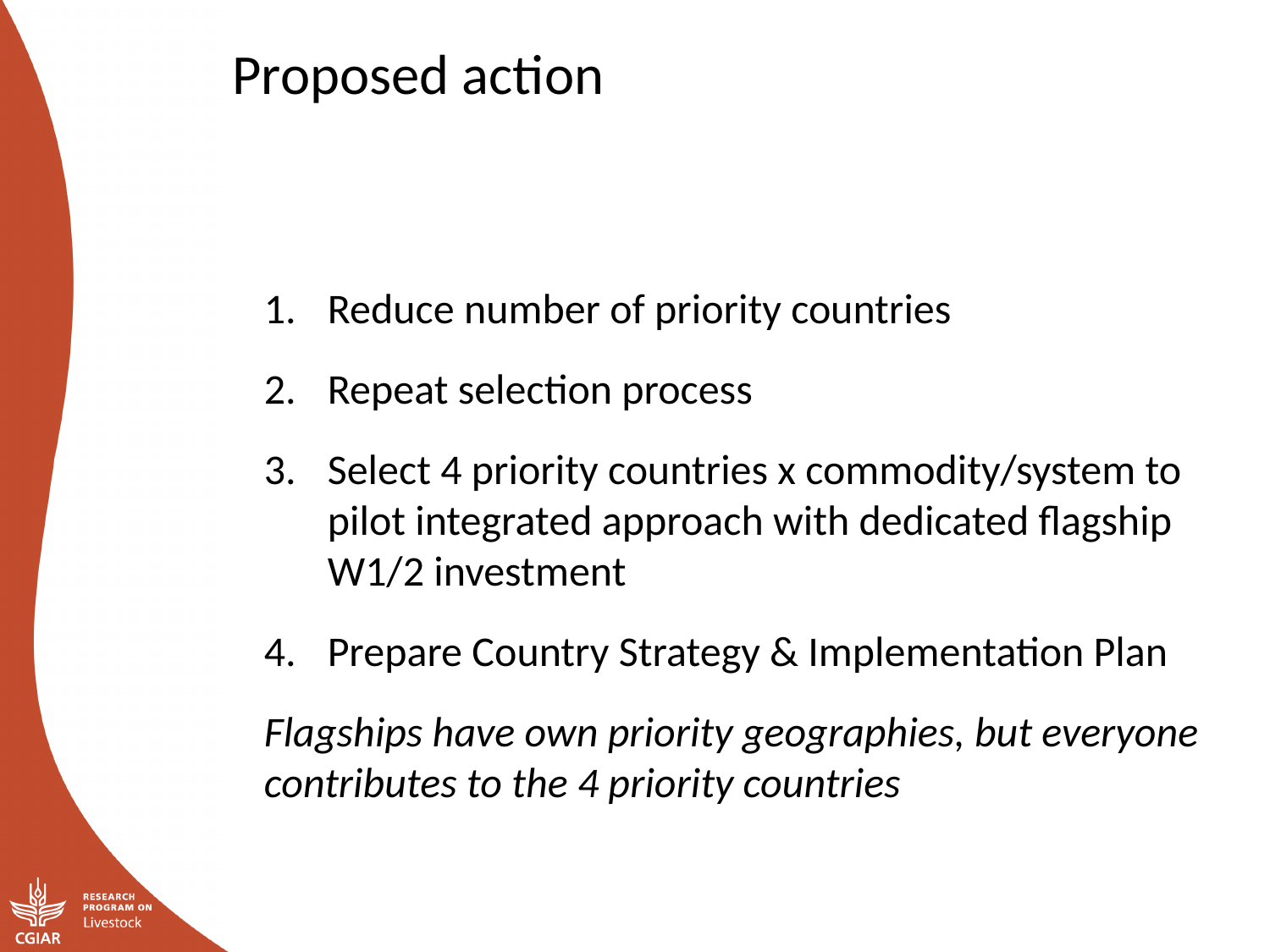

Proposed action

Reduce number of priority countries
Repeat selection process
Select 4 priority countries x commodity/system to pilot integrated approach with dedicated flagship W1/2 investment
Prepare Country Strategy & Implementation Plan
Flagships have own priority geographies, but everyone contributes to the 4 priority countries